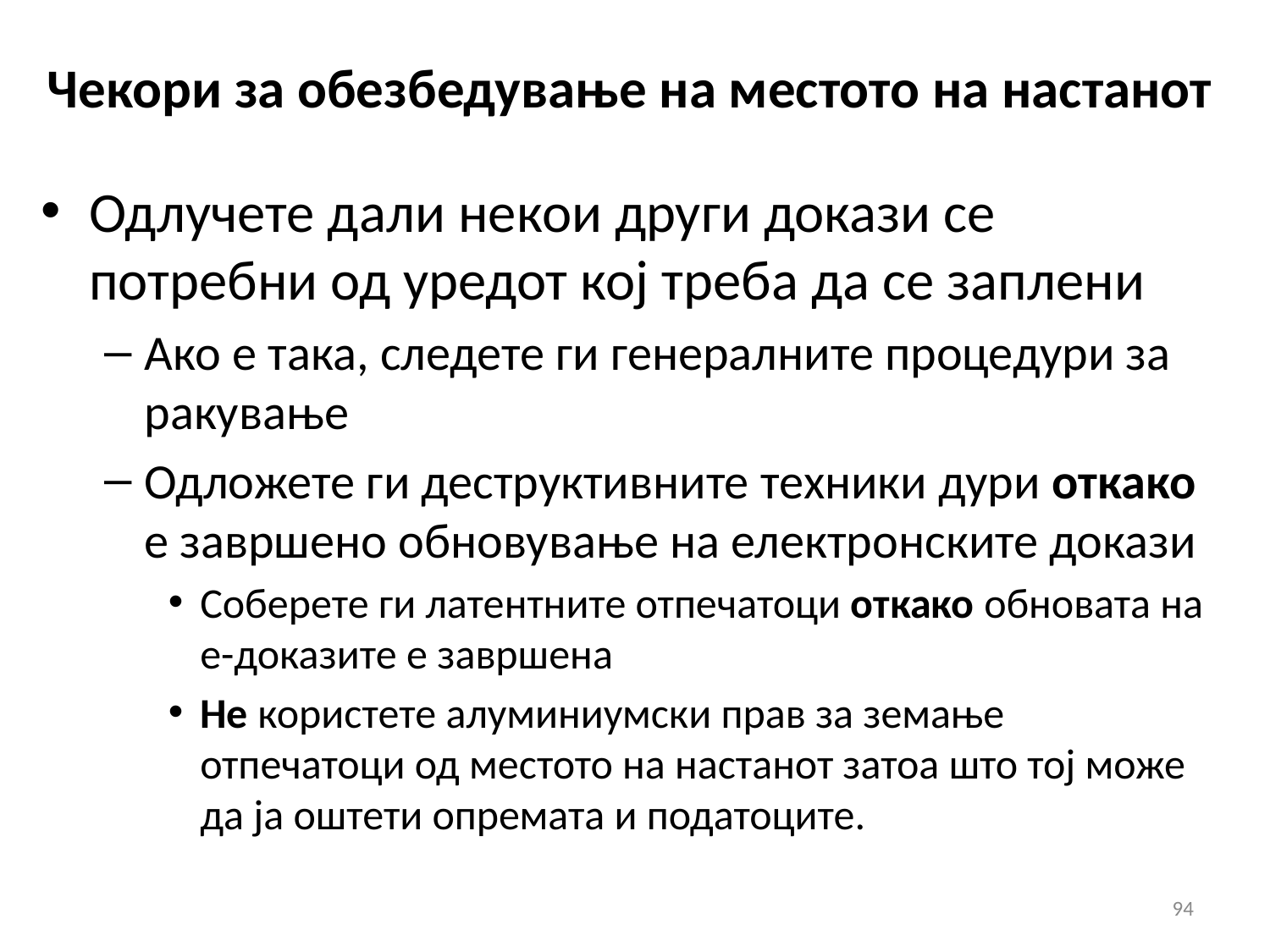

# Чекори за обезбедување на местото на настанот
Одлучете дали некои други докази се потребни од уредот кој треба да се заплени
Ако е така, следете ги генералните процедури за ракување
Одложете ги деструктивните техники дури откако е завршено обновување на електронските докази
Соберете ги латентните отпечатоци откако обновата на е-доказите е завршена
Не користете алуминиумски прав за земање отпечатоци од местото на настанот затоа што тој може да ја оштети опремата и податоците.
94